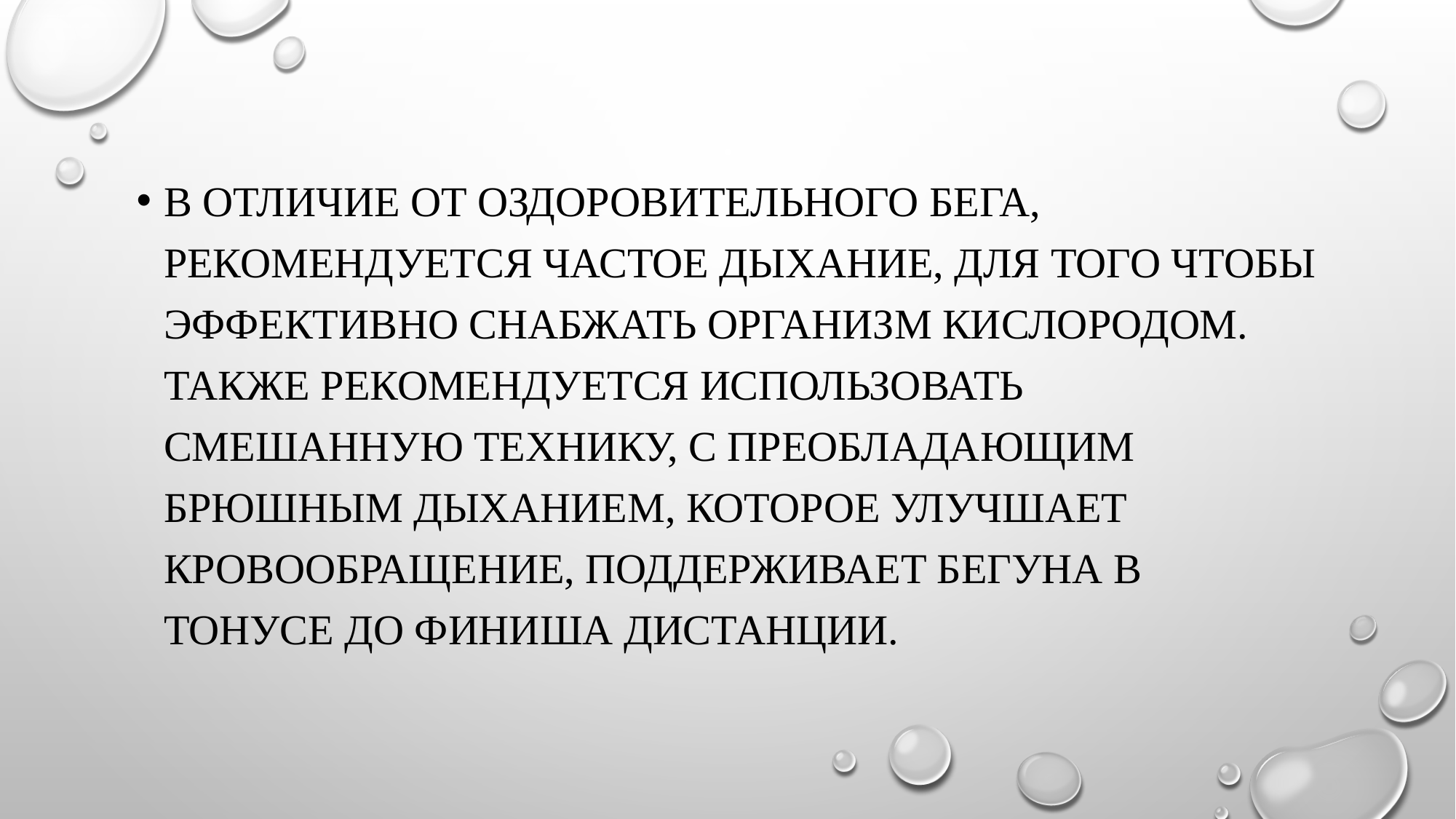

В отличие от оздоровительного бега, рекомендуется частое дыхание, для того чтобы эффективно снабжать организм кислородом. Также рекомендуется использовать смешанную технику, с преобладающим брюшным дыханием, которое улучшает кровообращение, поддерживает бегуна в тонусе до финиша дистанции.